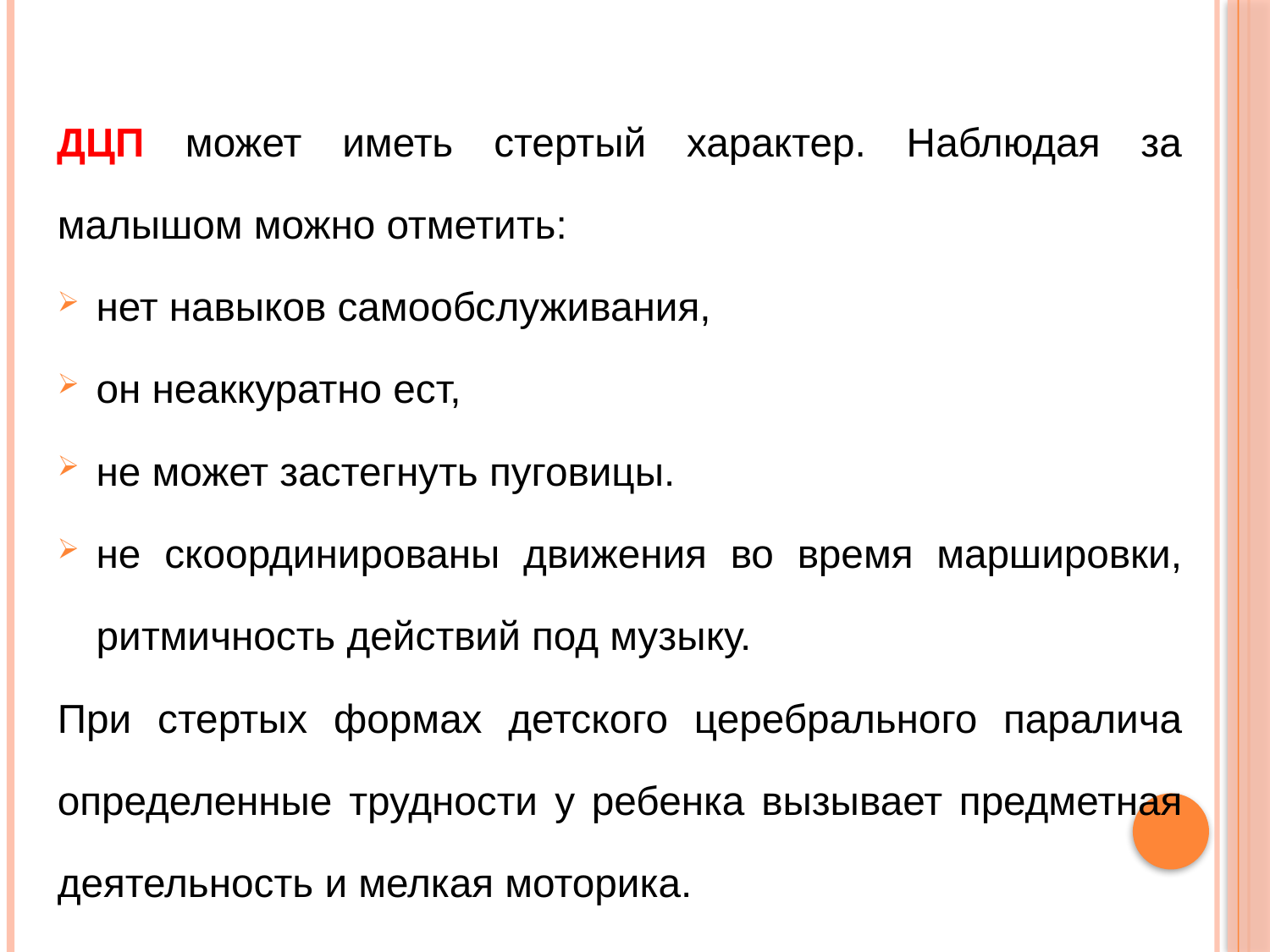

ДЦП может иметь стертый характер. Наблюдая за малышом можно отметить:
нет навыков самообслуживания,
он неаккуратно ест,
не может застегнуть пуговицы.
не скоординированы движения во время маршировки, ритмичность действий под музыку.
При стертых формах детского церебрального паралича определенные трудности у ребенка вызывает предметная деятельность и мелкая моторика.